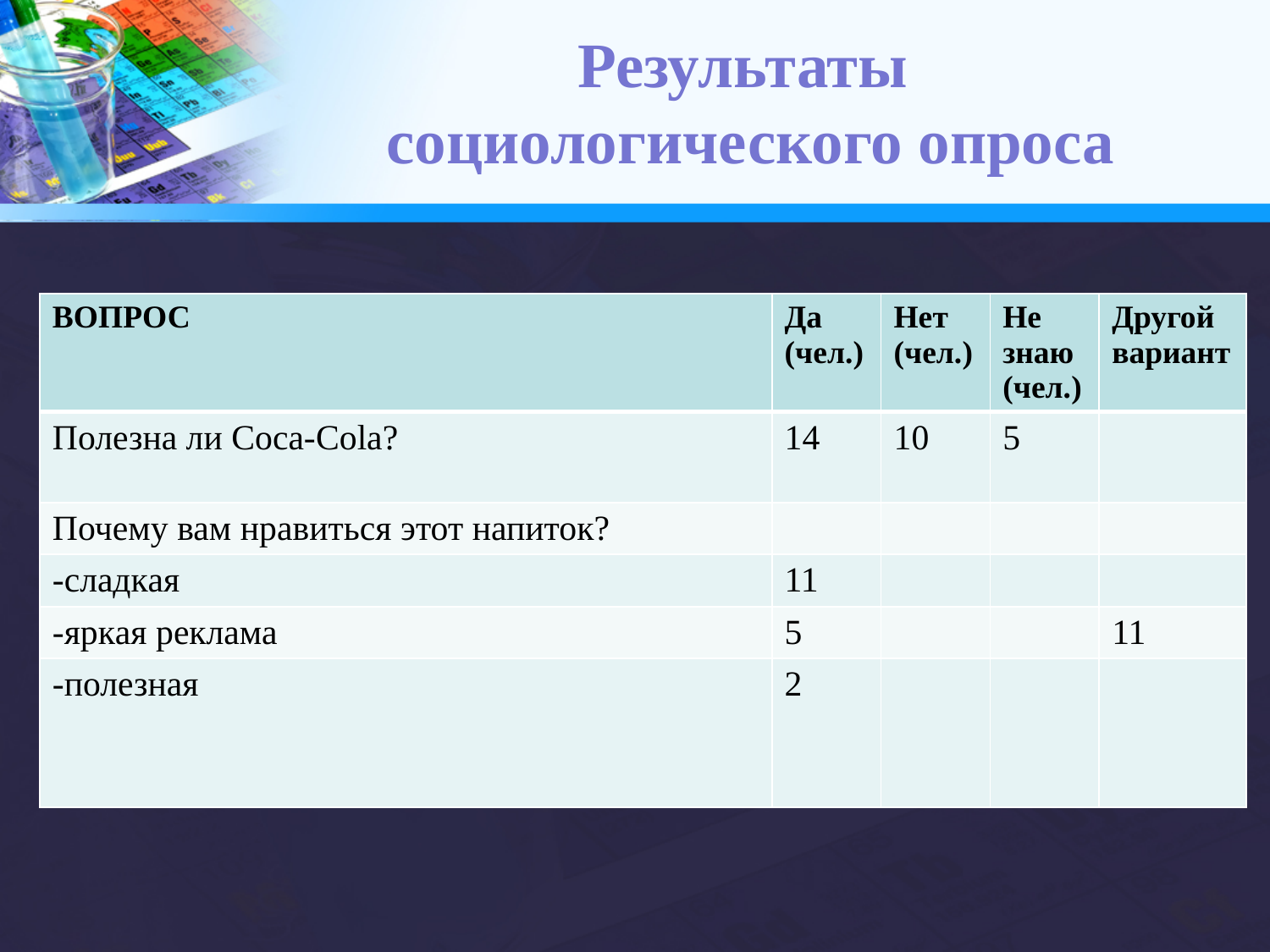

# Результаты социологического опроса
| ВОПРОС | Да (чел.) | Нет (чел.) | Не знаю (чел.) | Другой вариант |
| --- | --- | --- | --- | --- |
| Полезна ли Coca-Cola? | 14 | 10 | 5 |  |
| Почему вам нравиться этот напиток? |  |  |  |  |
| -сладкая | 11 |  |  |  |
| -яркая реклама | 5 |  |  | 11 |
| -полезная | 2 |  |  |  |